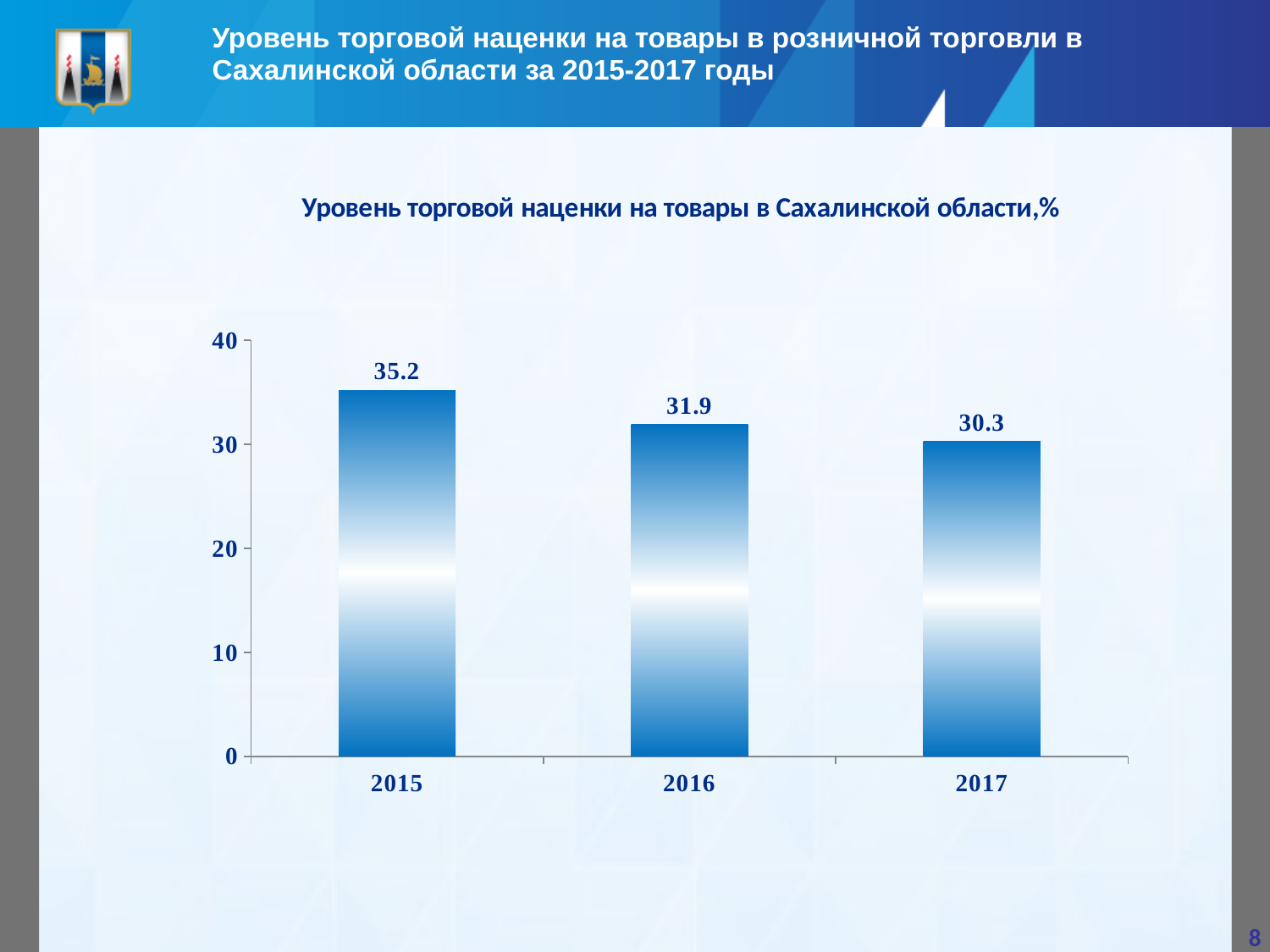

Уровень торговой наценки на товары в розничной торговли в Сахалинской области за 2015-2017 годы

### Chart: Уровень торговой наценки на товары в Сахалинской области,%

| Category | Недоимка налоговых платежей от хозяйствующих субъектов потребительского рынка за 2014-2016 гг, млн. рублей |
|---|---|
| 2015 | 35.2 |
| 2016 | 31.9 |
| 2017 | 30.3 |
8